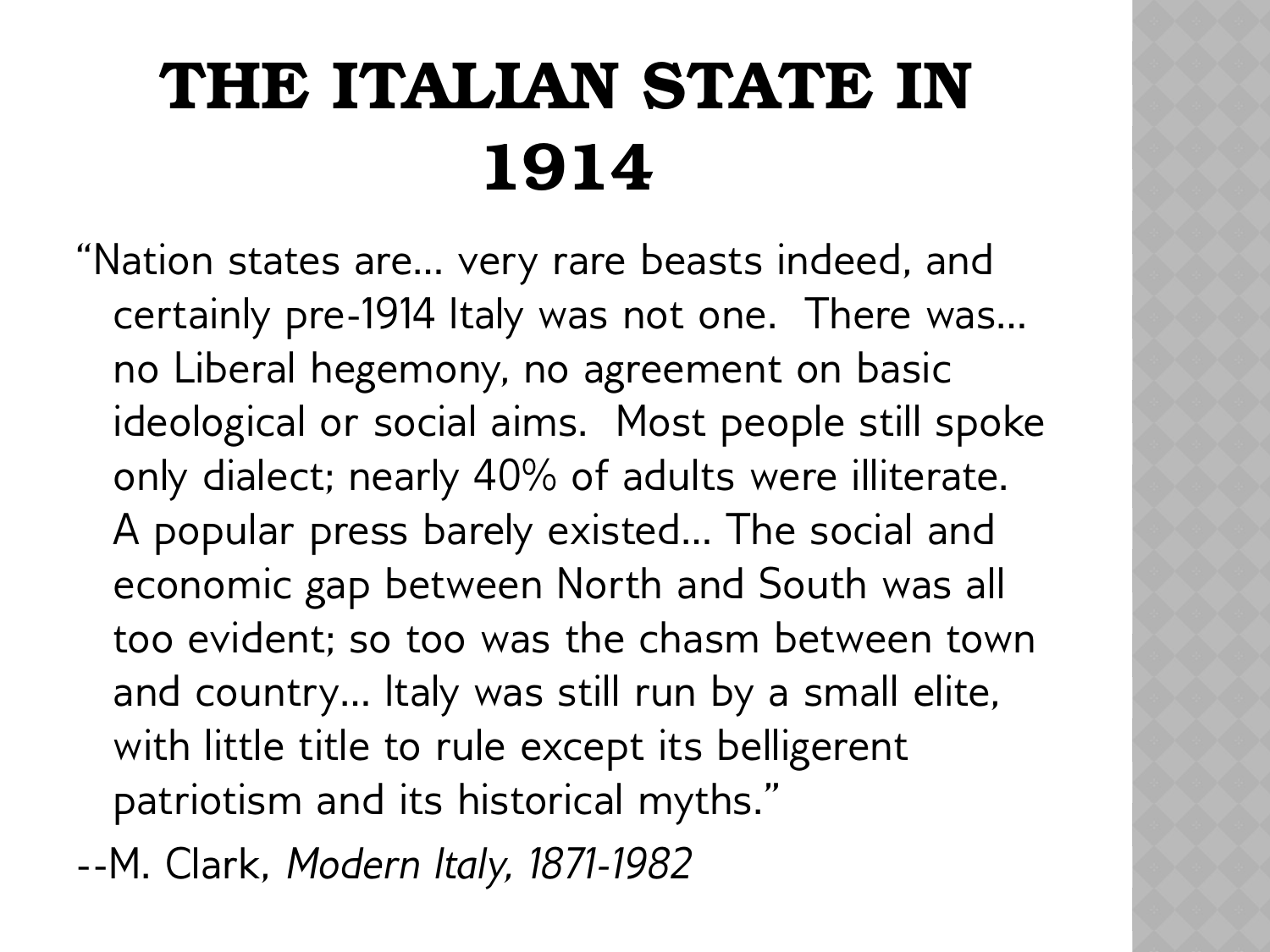

# The italian state in 1914
“Nation states are… very rare beasts indeed, and certainly pre-1914 Italy was not one.  There was… no Liberal hegemony, no agreement on basic ideological or social aims.  Most people still spoke only dialect; nearly 40% of adults were illiterate.  A popular press barely existed… The social and economic gap between North and South was all too evident; so too was the chasm between town and country… Italy was still run by a small elite, with little title to rule except its belligerent patriotism and its historical myths.”
--M. Clark, Modern Italy, 1871-1982